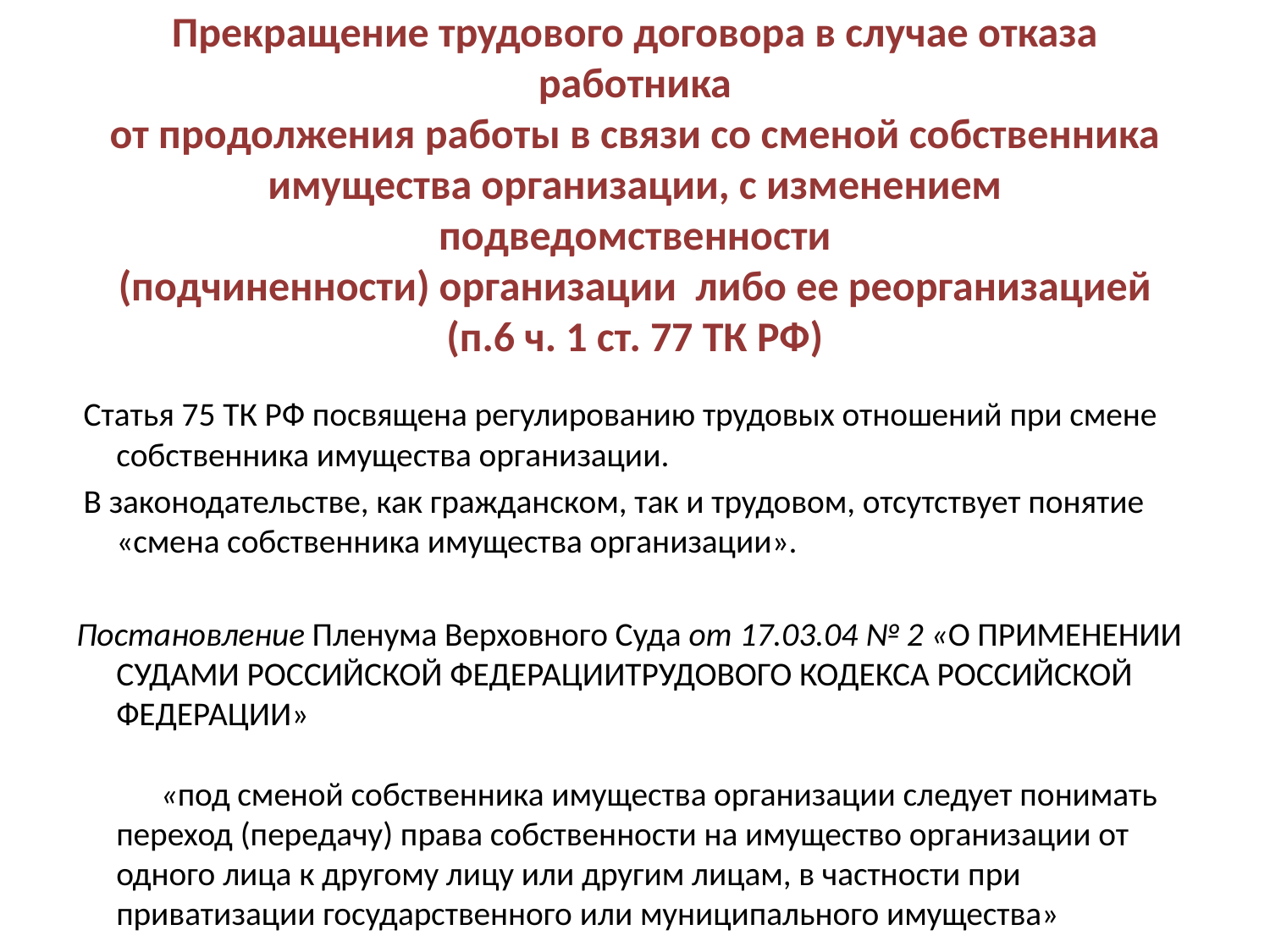

# Прекращение трудового договора в случае отказа работника от продолжения работы в связи со сменой собственника имущества организации, с изменением подведомственности (подчиненности) организации  либо ее реорганизацией (п.6 ч. 1 ст. 77 ТК РФ)
 Статья 75 ТК РФ посвящена регулированию трудовых отношений при смене собственника имущества организации.
 В законодательстве, как гражданском, так и трудовом, отсутствует понятие «смена собственника имущества организации».

Постановление Пленума Верховного Суда от 17.03.04 № 2 «О ПРИМЕНЕНИИ СУДАМИ РОССИЙСКОЙ ФЕДЕРАЦИИТРУДОВОГО КОДЕКСА РОССИЙСКОЙ ФЕДЕРАЦИИ»
      «под сменой собственника имущества организации следует понимать переход (передачу) права собственности на имущество организации от одного лица к другому лицу или другим лицам, в частности при приватизации государственного или муниципального имущества»